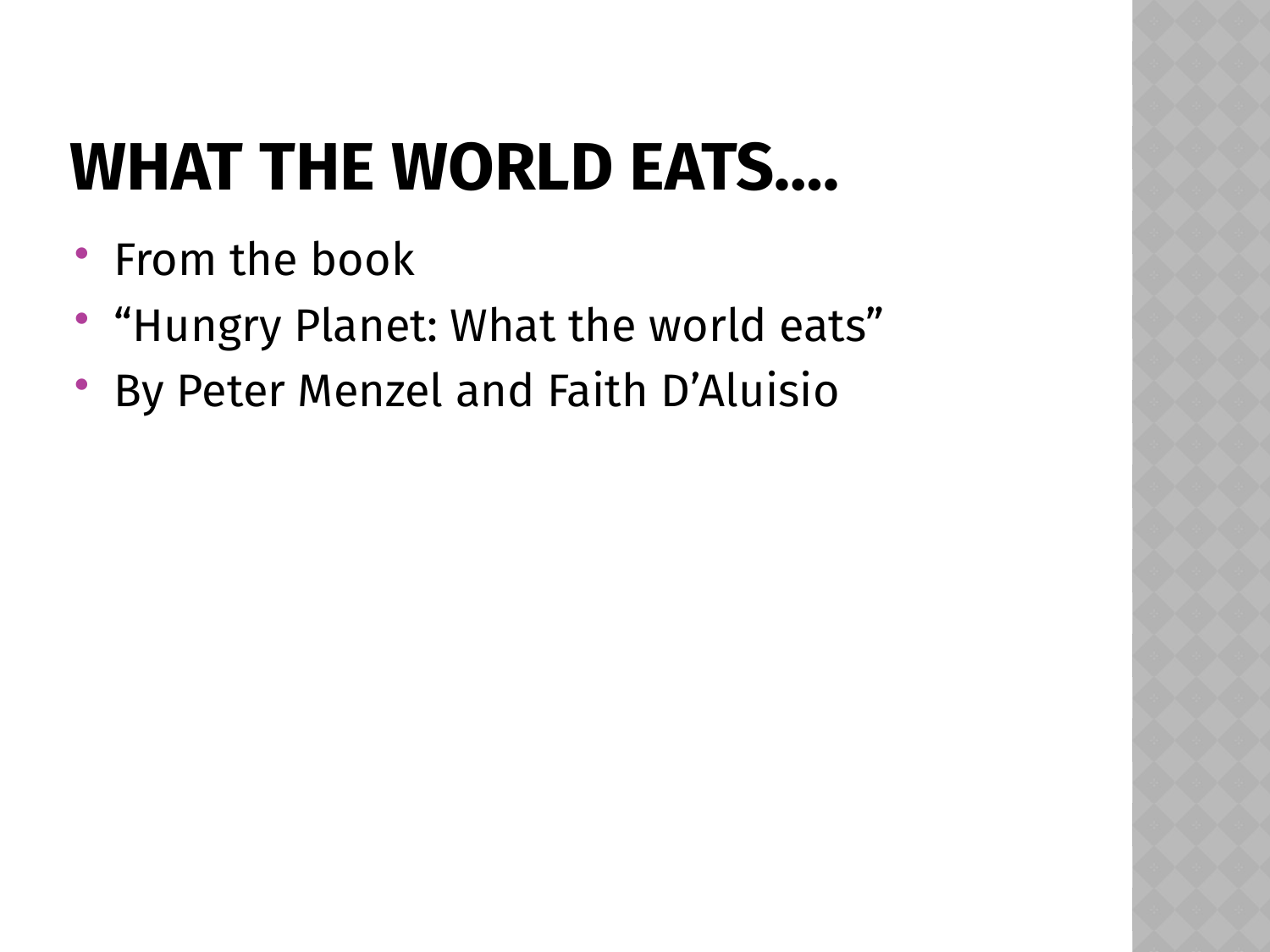

# What the World Eats….
From the book
“Hungry Planet: What the world eats”
By Peter Menzel and Faith D’Aluisio